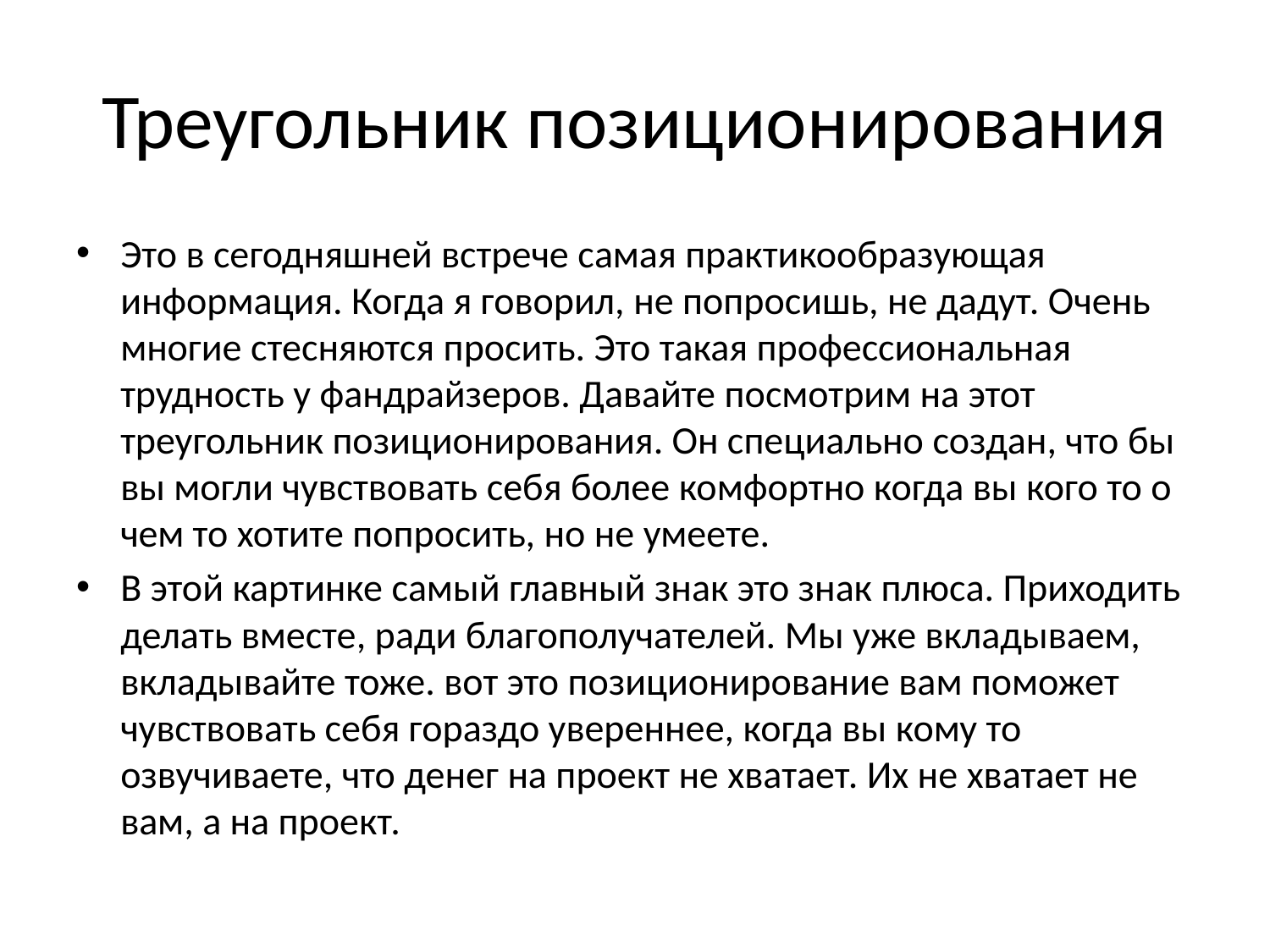

# Треугольник позиционирования
Это в сегодняшней встрече самая практикообразующая информация. Когда я говорил, не попросишь, не дадут. Очень многие стесняются просить. Это такая профессиональная трудность у фандрайзеров. Давайте посмотрим на этот треугольник позиционирования. Он специально создан, что бы вы могли чувствовать себя более комфортно когда вы кого то о чем то хотите попросить, но не умеете.
В этой картинке самый главный знак это знак плюса. Приходить делать вместе, ради благополучателей. Мы уже вкладываем, вкладывайте тоже. вот это позиционирование вам поможет чувствовать себя гораздо увереннее, когда вы кому то озвучиваете, что денег на проект не хватает. Их не хватает не вам, а на проект.